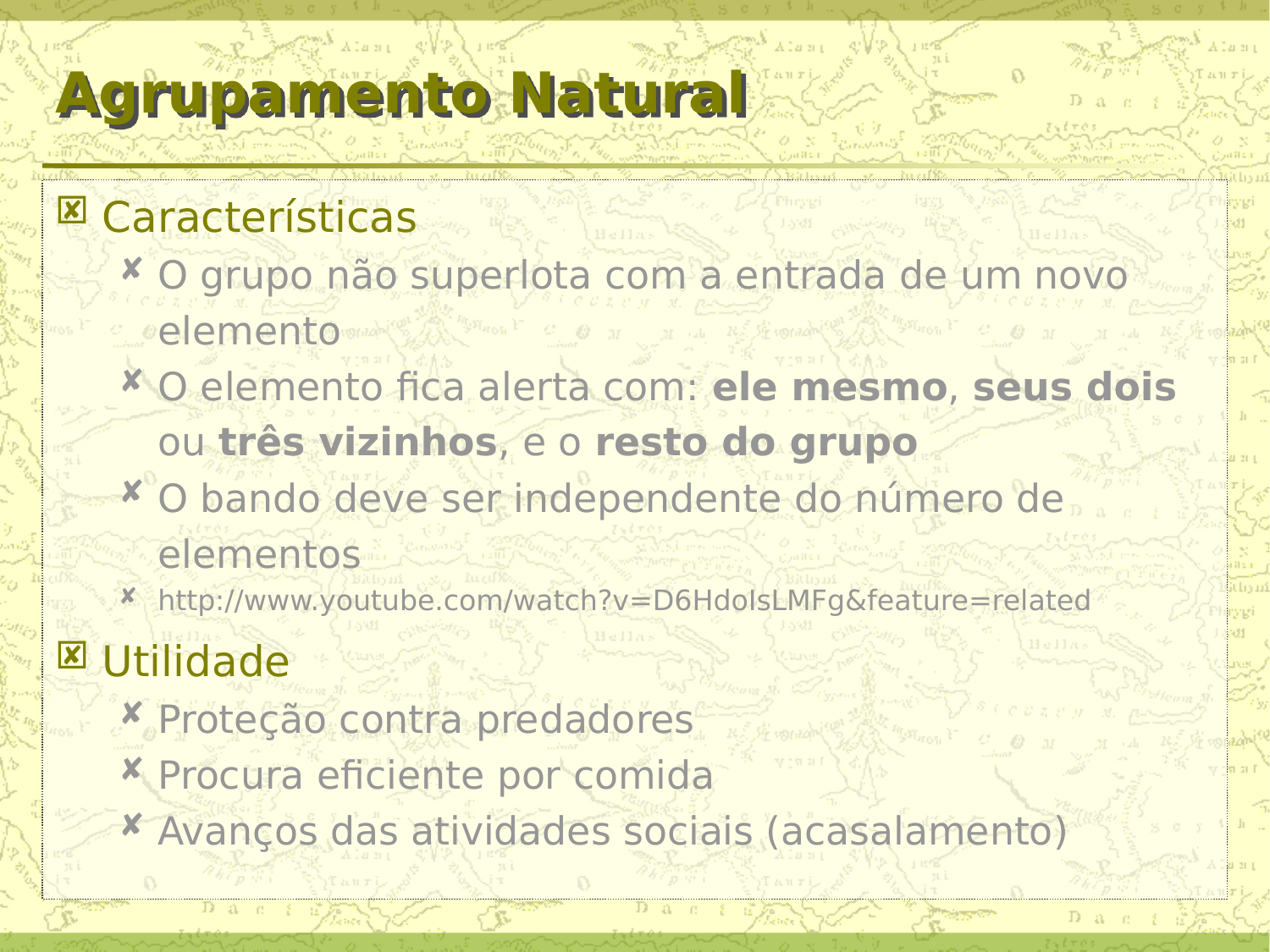

# Agrupamento Natural
Características
O grupo não superlota com a entrada de um novo elemento
O elemento fica alerta com: ele mesmo, seus dois ou três vizinhos, e o resto do grupo
O bando deve ser independente do número de elementos
http://www.youtube.com/watch?v=D6HdoIsLMFg&feature=related
Utilidade
Proteção contra predadores
Procura eficiente por comida
Avanços das atividades sociais (acasalamento)